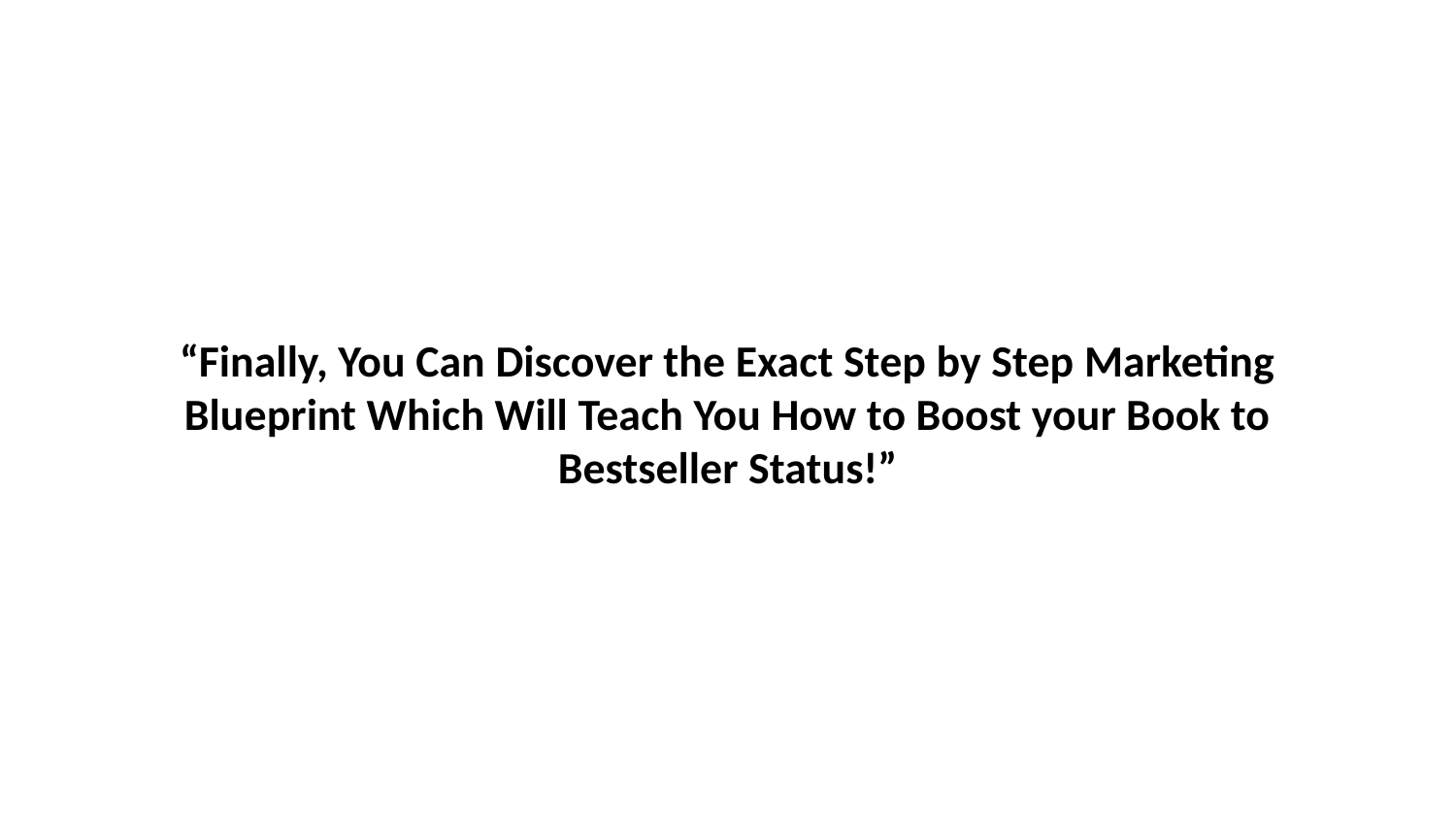

# “Finally, You Can Discover the Exact Step by Step Marketing Blueprint Which Will Teach You How to Boost your Book to Bestseller Status!”